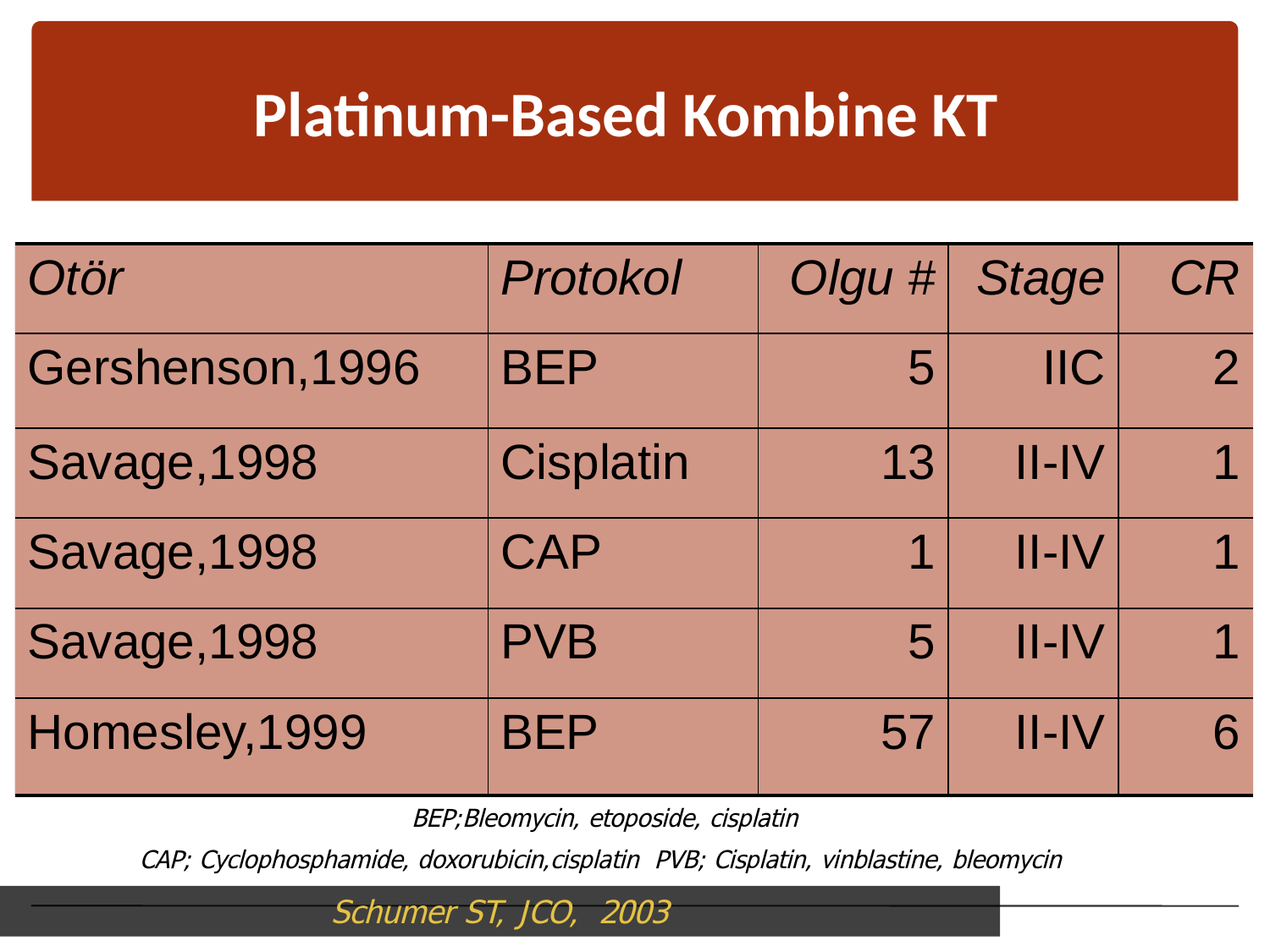

# Platinum-Based Kombine KT
| Otör | Protokol | Olgu # | Stage | CR |
| --- | --- | --- | --- | --- |
| Gershenson,1996 | BEP | 5 | IIC | 2 |
| Savage,1998 | Cisplatin | 13 | II-IV | 1 |
| Savage,1998 | CAP | 1 | II-IV | 1 |
| Savage,1998 | PVB | 5 | II-IV | 1 |
| Homesley,1999 | BEP | 57 | II-IV | 6 |
BEP;Bleomycin, etoposide, cisplatin
CAP; Cyclophosphamide, doxorubicin,cisplatin  PVB; Cisplatin, vinblastine, bleomycin
Schumer ST, JCO,  2003